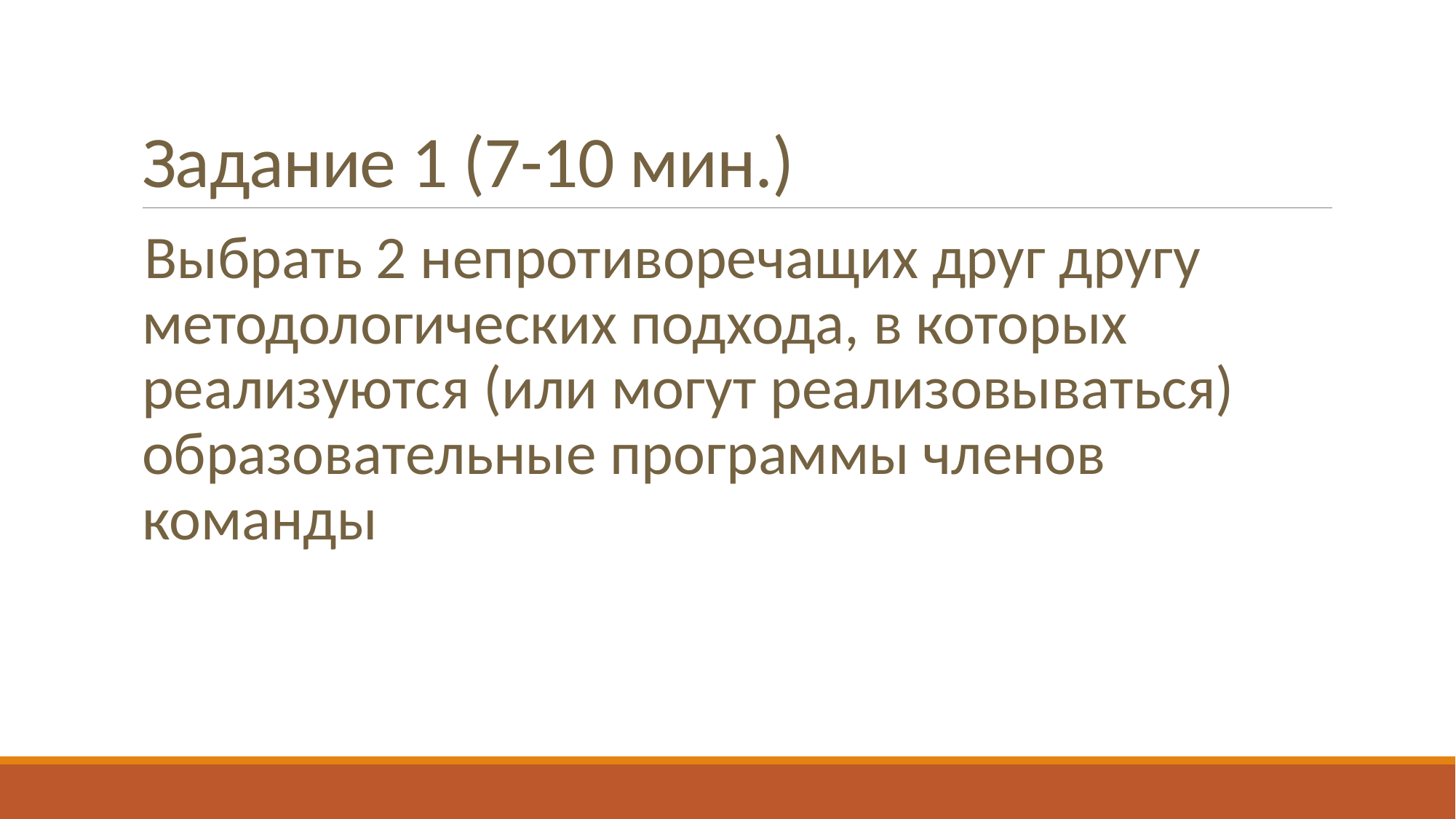

# Задание 1 (7-10 мин.)
Выбрать 2 непротиворечащих друг другу методологических подхода, в которых реализуются (или могут реализовываться) образовательные программы членов команды